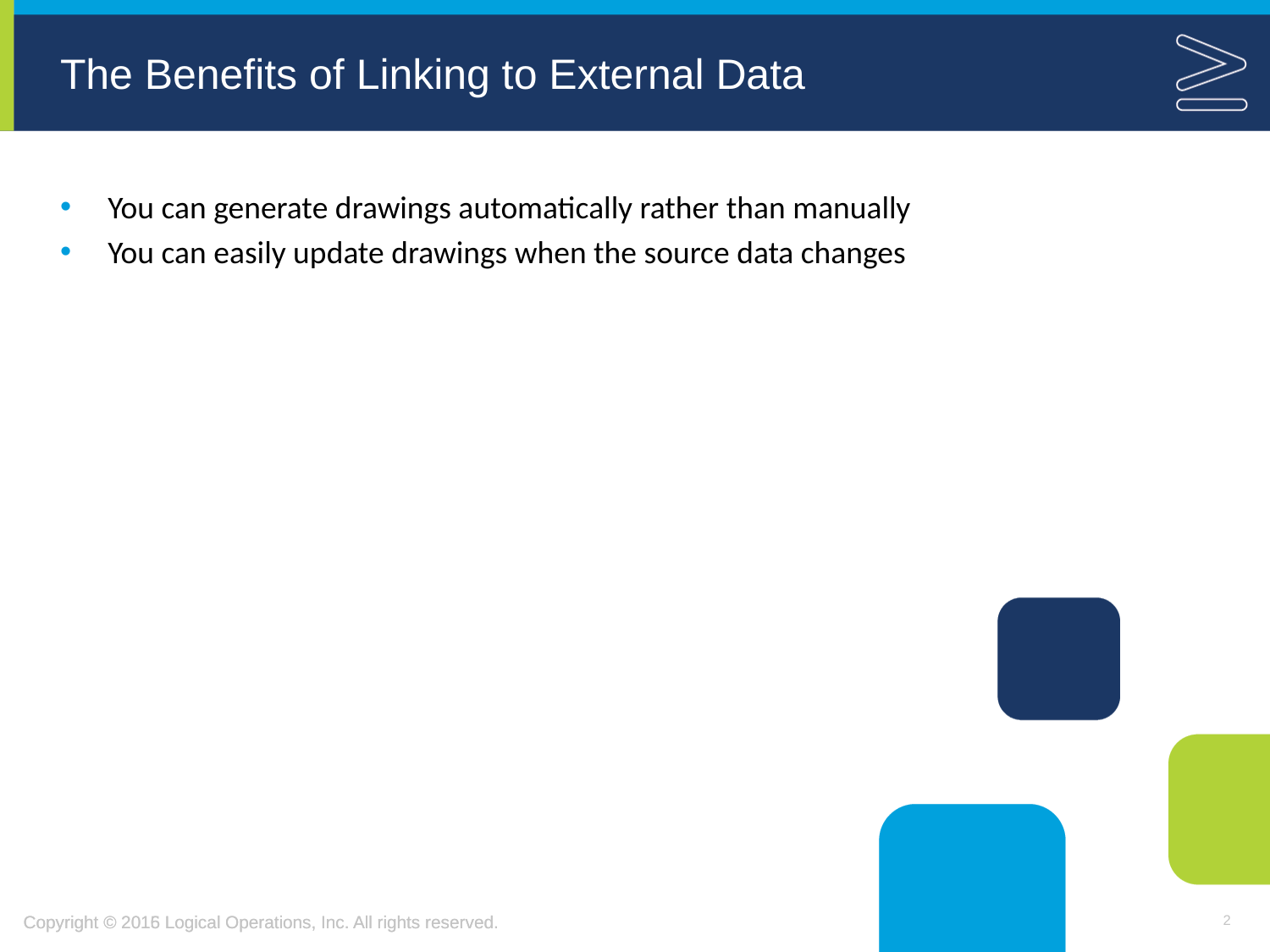

# The Benefits of Linking to External Data
You can generate drawings automatically rather than manually
You can easily update drawings when the source data changes

2